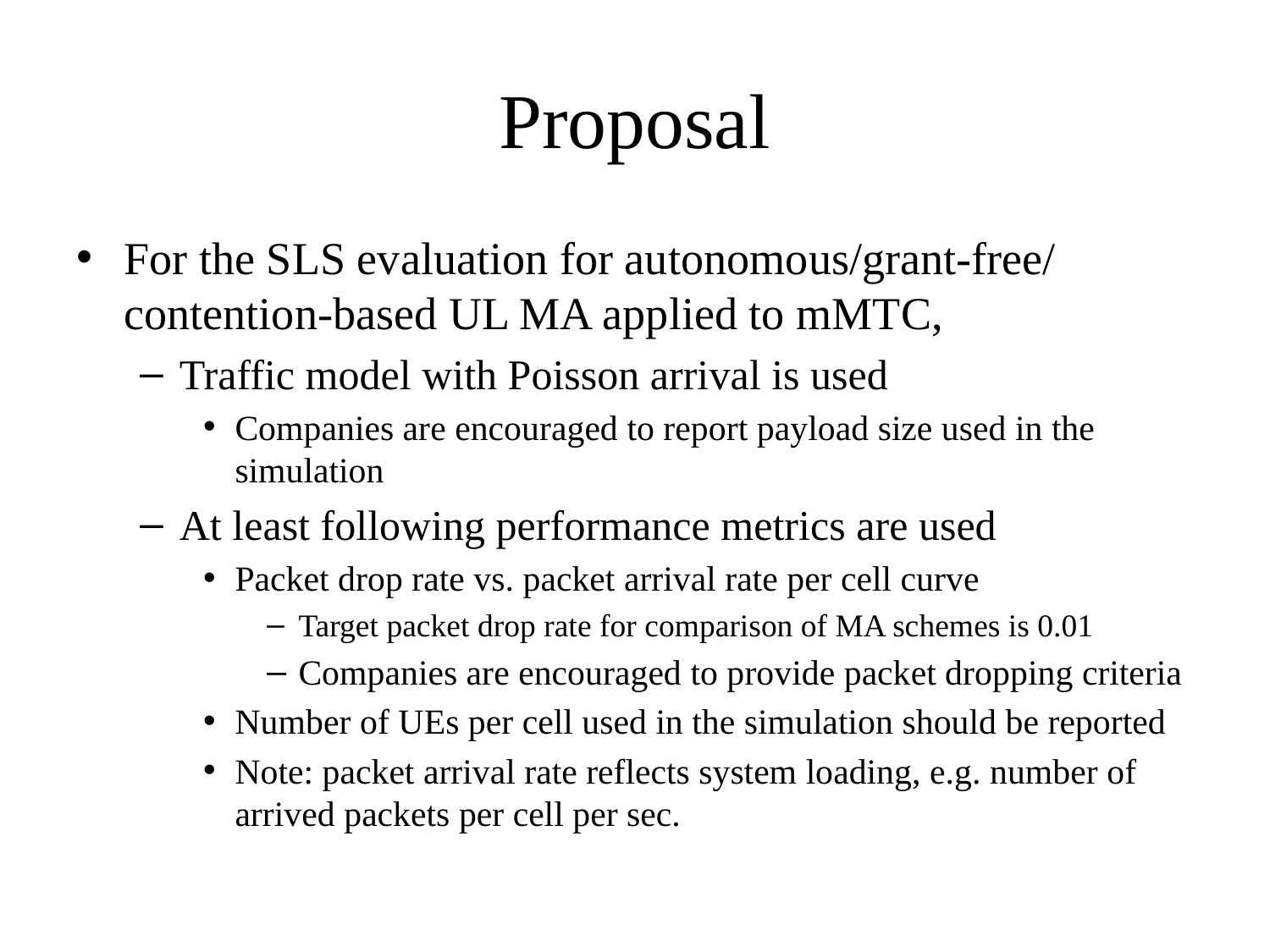

# Proposal
For the SLS evaluation for autonomous/grant-free/contention-based UL MA applied to mMTC,
Traffic model with Poisson arrival is used
Companies are encouraged to report payload size used in the simulation
At least following performance metrics are used
Packet drop rate vs. packet arrival rate per cell curve
Target packet drop rate for comparison of MA schemes is 0.01
Companies are encouraged to provide packet dropping criteria
Number of UEs per cell used in the simulation should be reported
Note: packet arrival rate reflects system loading, e.g. number of arrived packets per cell per sec.